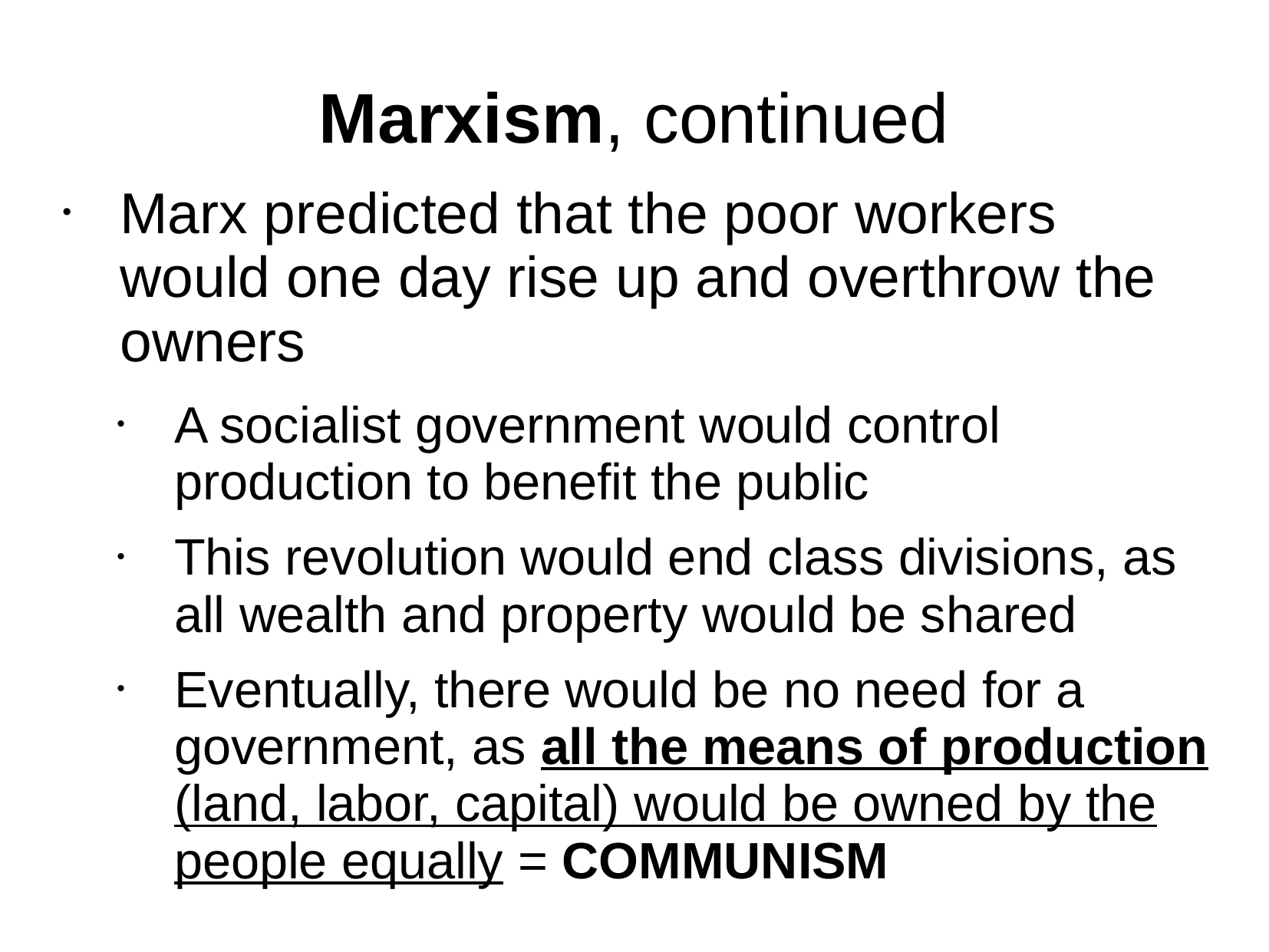

# Marxism, continued
Marx predicted that the poor workers would one day rise up and overthrow the owners
A socialist government would control production to benefit the public
This revolution would end class divisions, as all wealth and property would be shared
Eventually, there would be no need for a government, as all the means of production (land, labor, capital) would be owned by the people equally = COMMUNISM